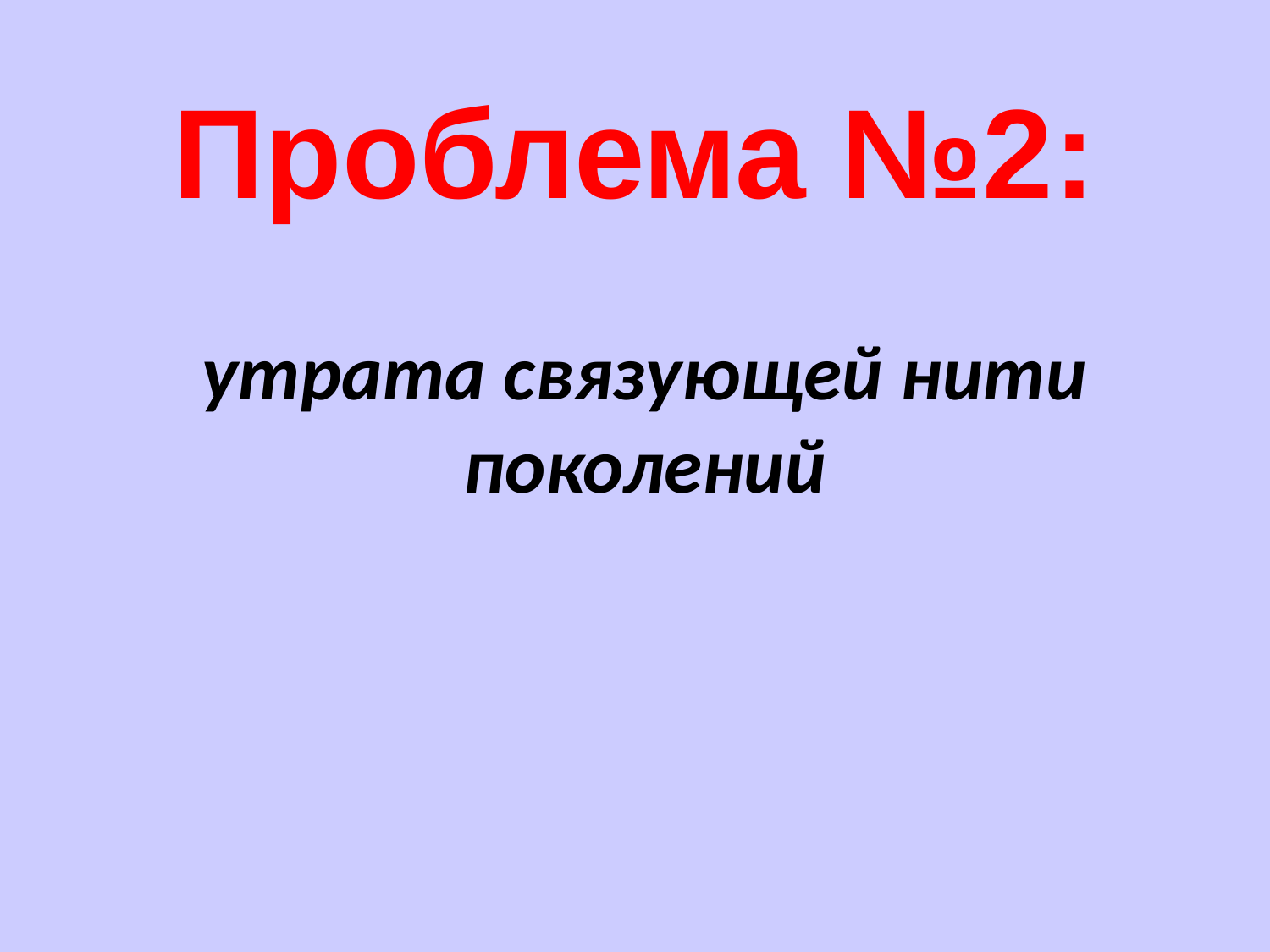

# Проблема №2:
утрата связующей нити поколений